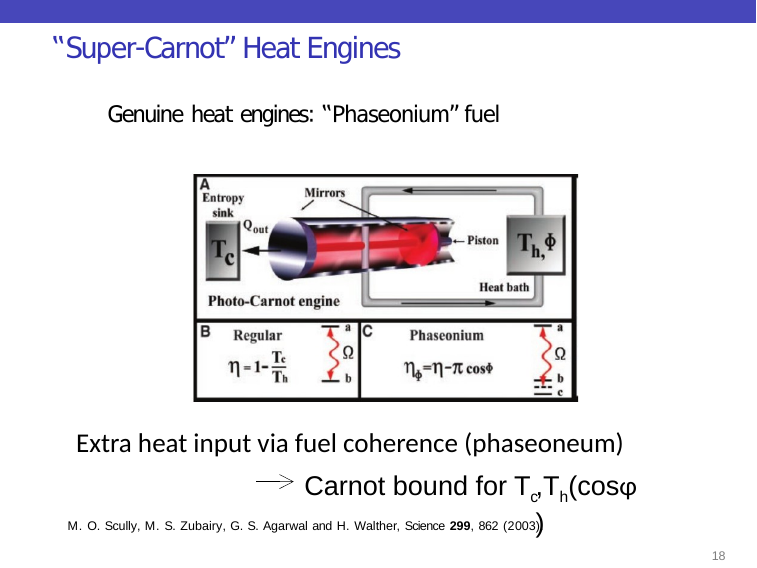

“Super-Carnot” Heat Engines

    Genuine heat engines: “Phaseonium” fuel

Extra heat input via fuel coherence (phaseoneum)
Carnot bound for Tc
,Th(cosφ)
M. O. Scully, M. S. Zubairy, G. S. Agarwal and H. Walther, Science 299, 862 (2003).
18